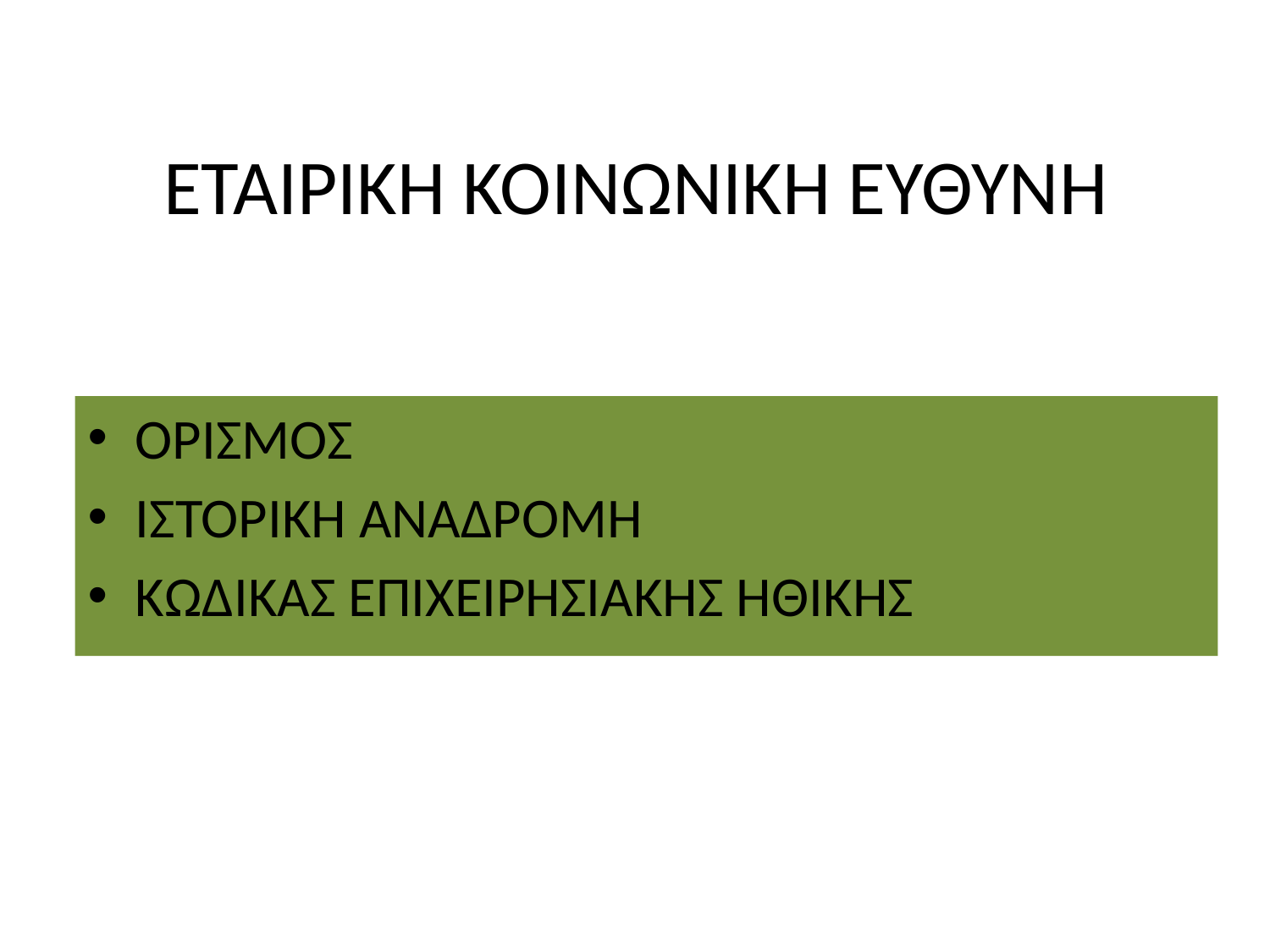

# ΕΤΑΙΡΙΚΗ ΚΟΙΝΩΝΙΚΗ ΕΥΘΥΝΗ
ΟΡΙΣΜΟΣ
ΙΣΤΟΡΙΚΗ ΑΝΑΔΡΟΜΗ
ΚΩΔΙΚΑΣ ΕΠΙΧΕΙΡΗΣΙΑΚΗΣ ΗΘΙΚΗΣ